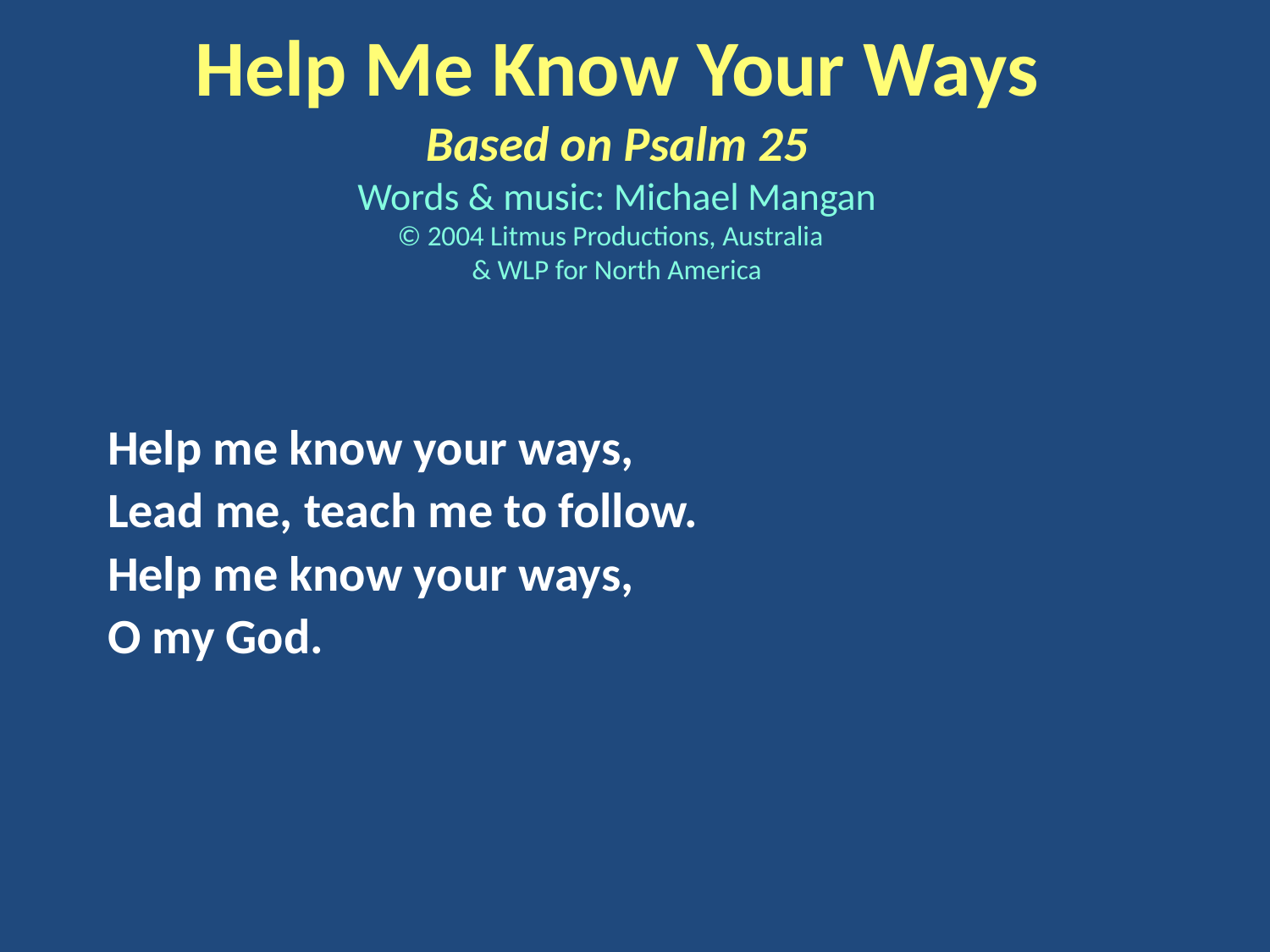

Help Me Know Your Ways
Based on Psalm 25
Words & music: Michael Mangan
© 2004 Litmus Productions, Australia
& WLP for North America
Help me know your ways,
Lead me, teach me to follow.
Help me know your ways,
O my God.